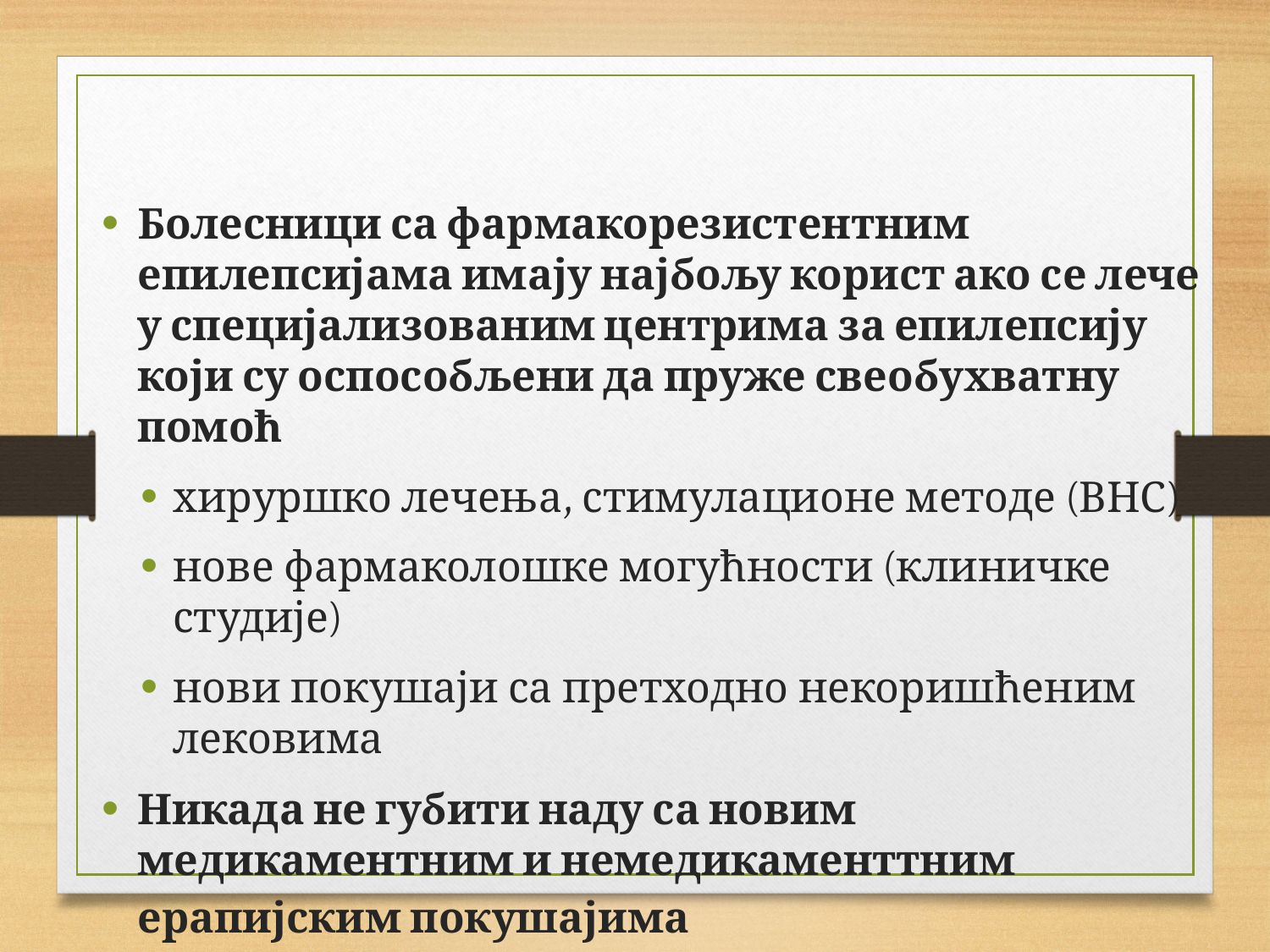

Болесници са фармакорезистентним епилепсијама имају најбољу корист ако се лече у специјализованим центрима за епилепсију који су оспособљени да пруже свеобухватну помоћ
хируршко лечења, стимулационе методе (ВНС)
нове фармаколошке могућности (клиничке студије)
нови покушаји са претходно некоришћеним лековима
Никада не губити наду са новим медикаментним и немедикаменттним ерапијским покушајима